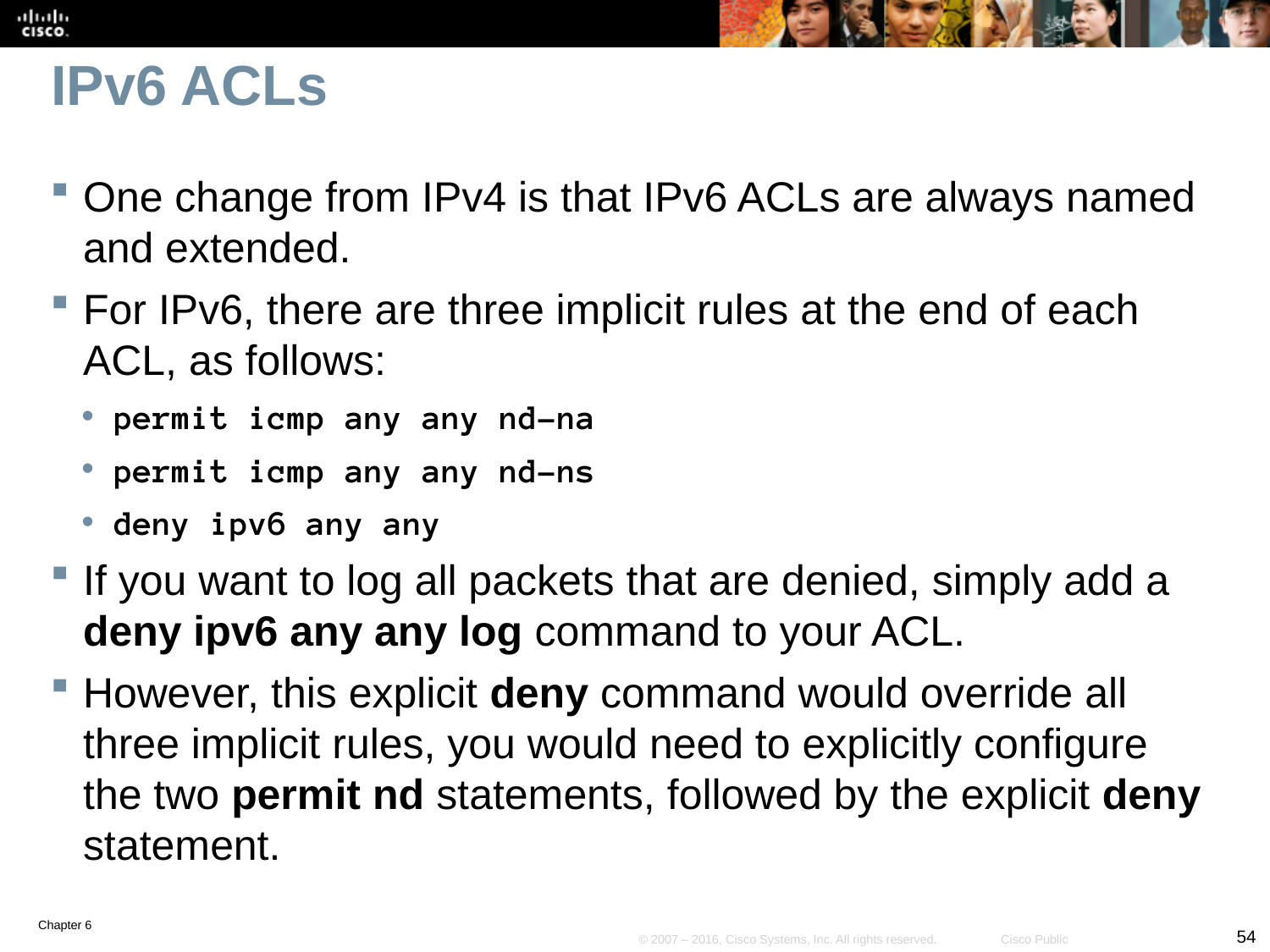

# IPv6 ACLs
One change from IPv4 is that IPv6 ACLs are always named and extended.
For IPv6, there are three implicit rules at the end of each ACL, as follows:
permit icmp any any nd-na
permit icmp any any nd-ns
deny ipv6 any any
If you want to log all packets that are denied, simply add a deny ipv6 any any log command to your ACL.
However, this explicit deny command would override all three implicit rules, you would need to explicitly configure the two permit nd statements, followed by the explicit deny statement.